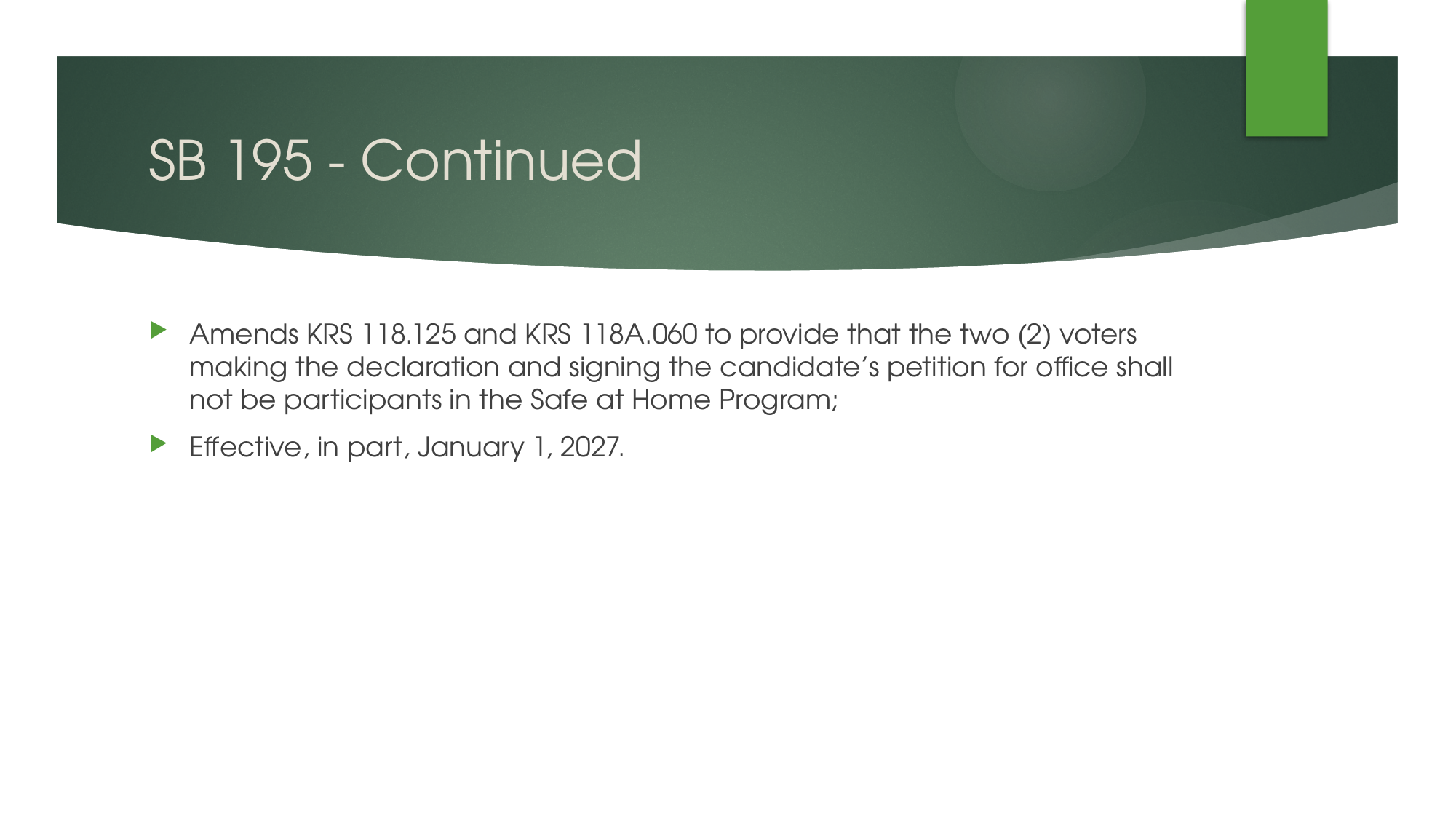

# SB 195 - Continued
Amends KRS 118.125 and KRS 118A.060 to provide that the two (2) voters making the declaration and signing the candidate’s petition for office shall not be participants in the Safe at Home Program;
Effective, in part, January 1, 2027.